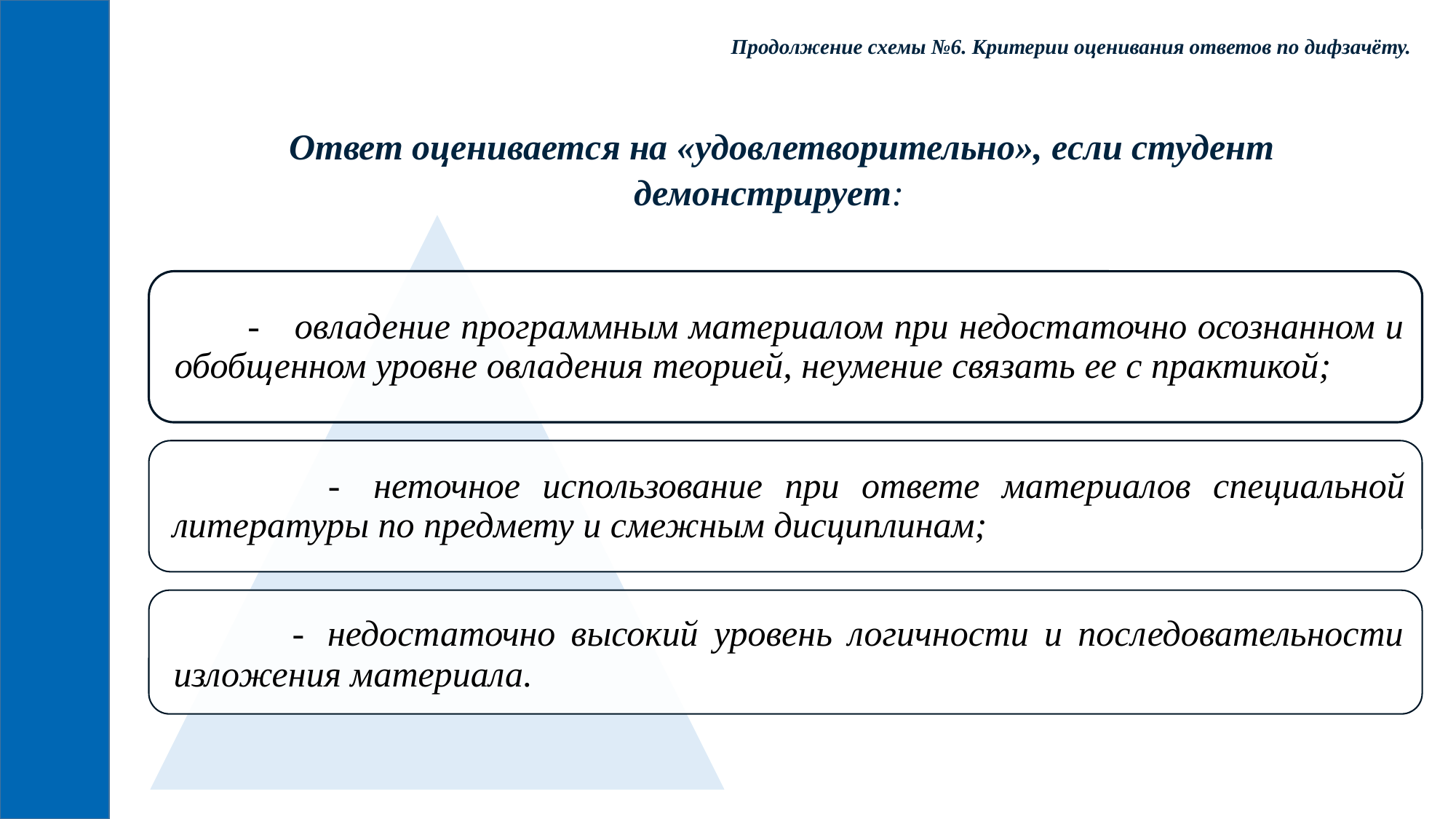

Продолжение схемы №6. Критерии оценивания ответов по дифзачёту.

Ответ оценивается на «удовлетворительно», если студент демонстрирует:

       - 	овладение программным материалом при недостаточно осознанном и обобщенном уровне овладения теорией, неумение связать ее с практикой;
       -	неточное использование при ответе материалов специальной литературы по предмету и смежным дисциплинам;
       -	недостаточно высокий уровень логичности и последовательности изложения материала.